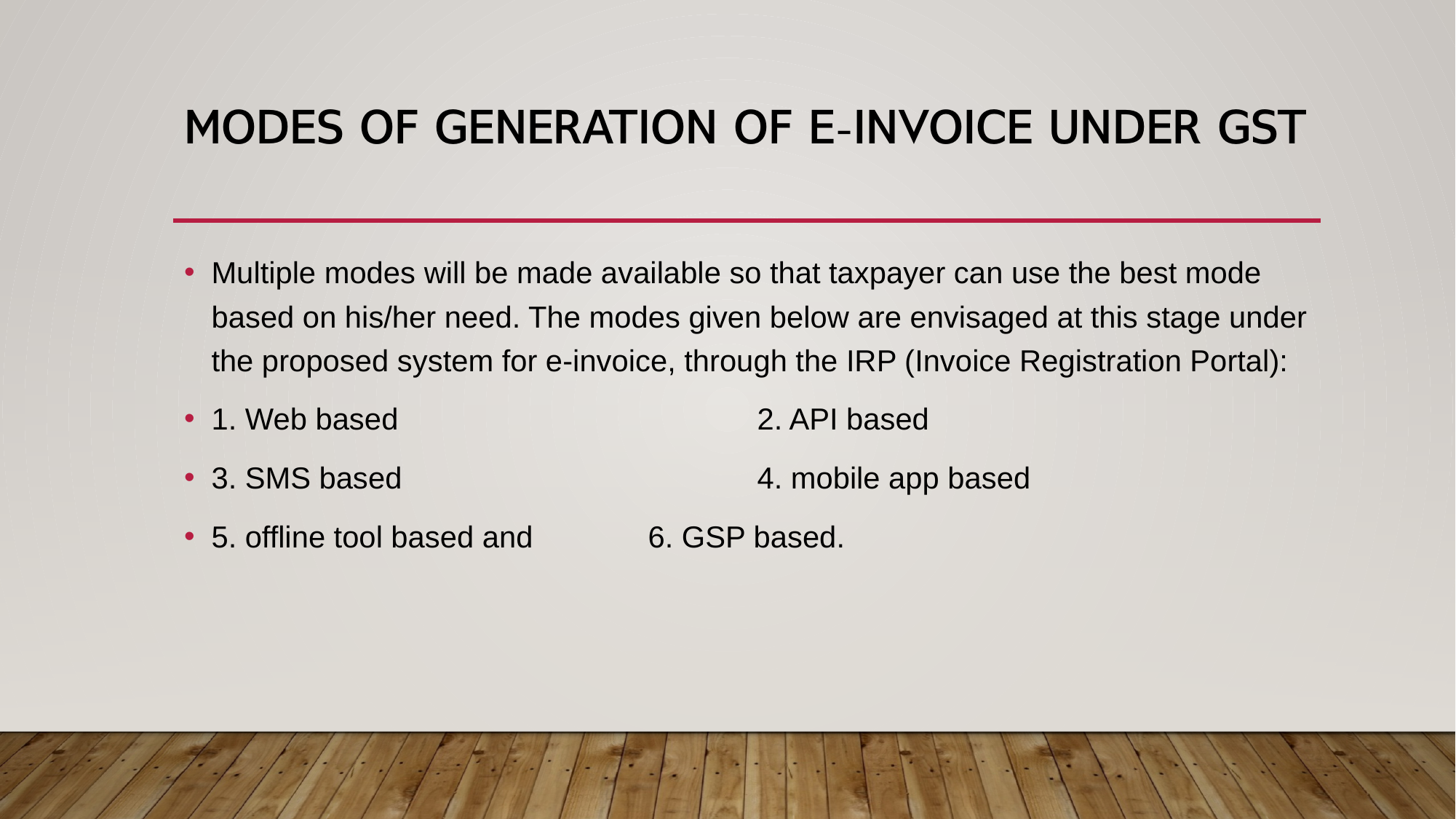

# Modes of Generation of E-Invoice under GST
Multiple modes will be made available so that taxpayer can use the best mode based on his/her need. The modes given below are envisaged at this stage under the proposed system for e-invoice, through the IRP (Invoice Registration Portal):
1. Web based				2. API based
3. SMS based				4. mobile app based
5. offline tool based and		6. GSP based.